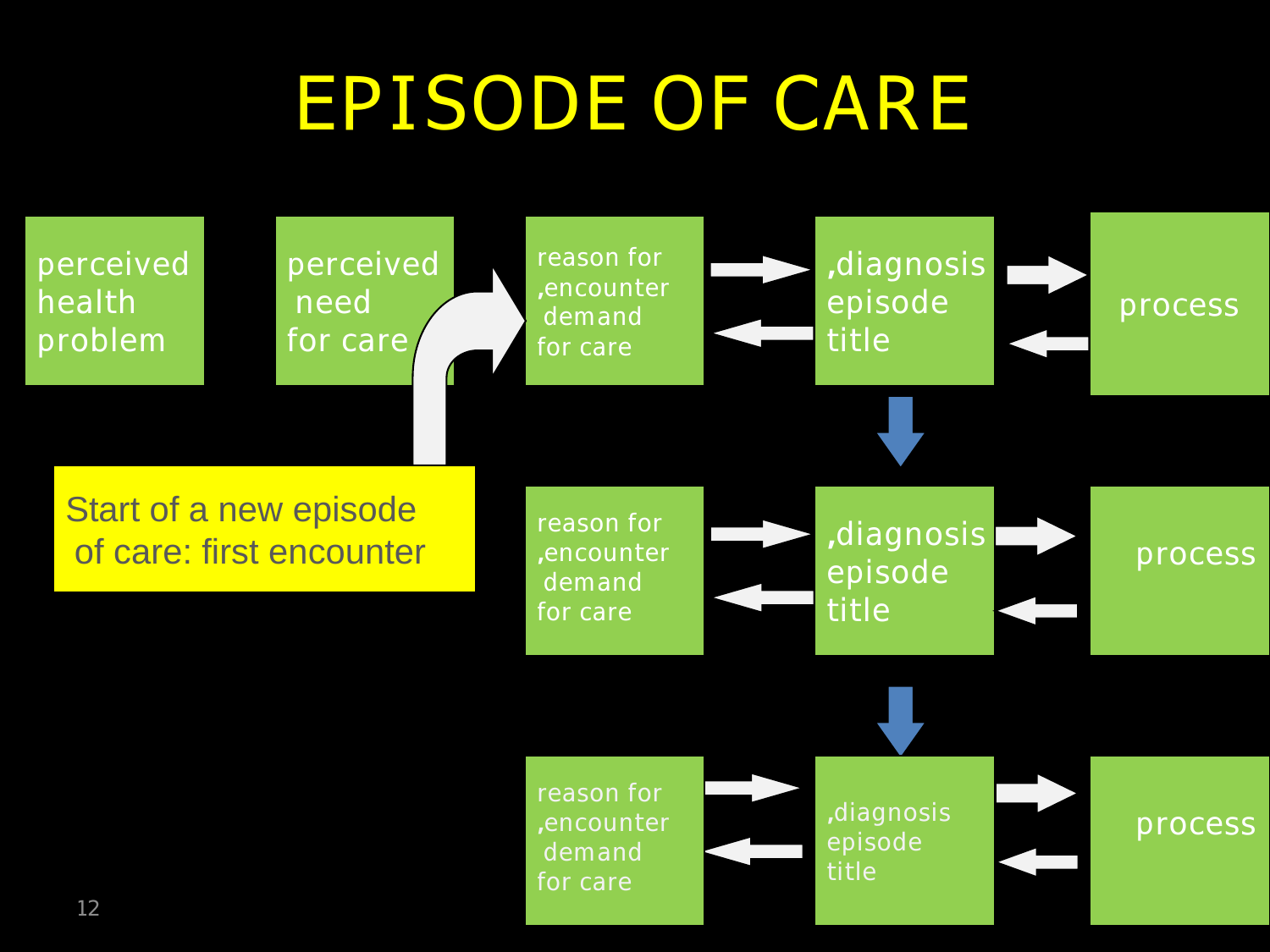

# EPISODE OF CARE
process
perceived
health
problem
perceived
need
for care
reason for
encounter,
demand
for care
diagnosis,
episode
title

Start of a new episode
 of care: first encounter

reason for
encounter,
demand
for care

diagnosis,
episode
title
process

reason for
encounter,
demand
for care

diagnosis,
episode
title
process

12
50